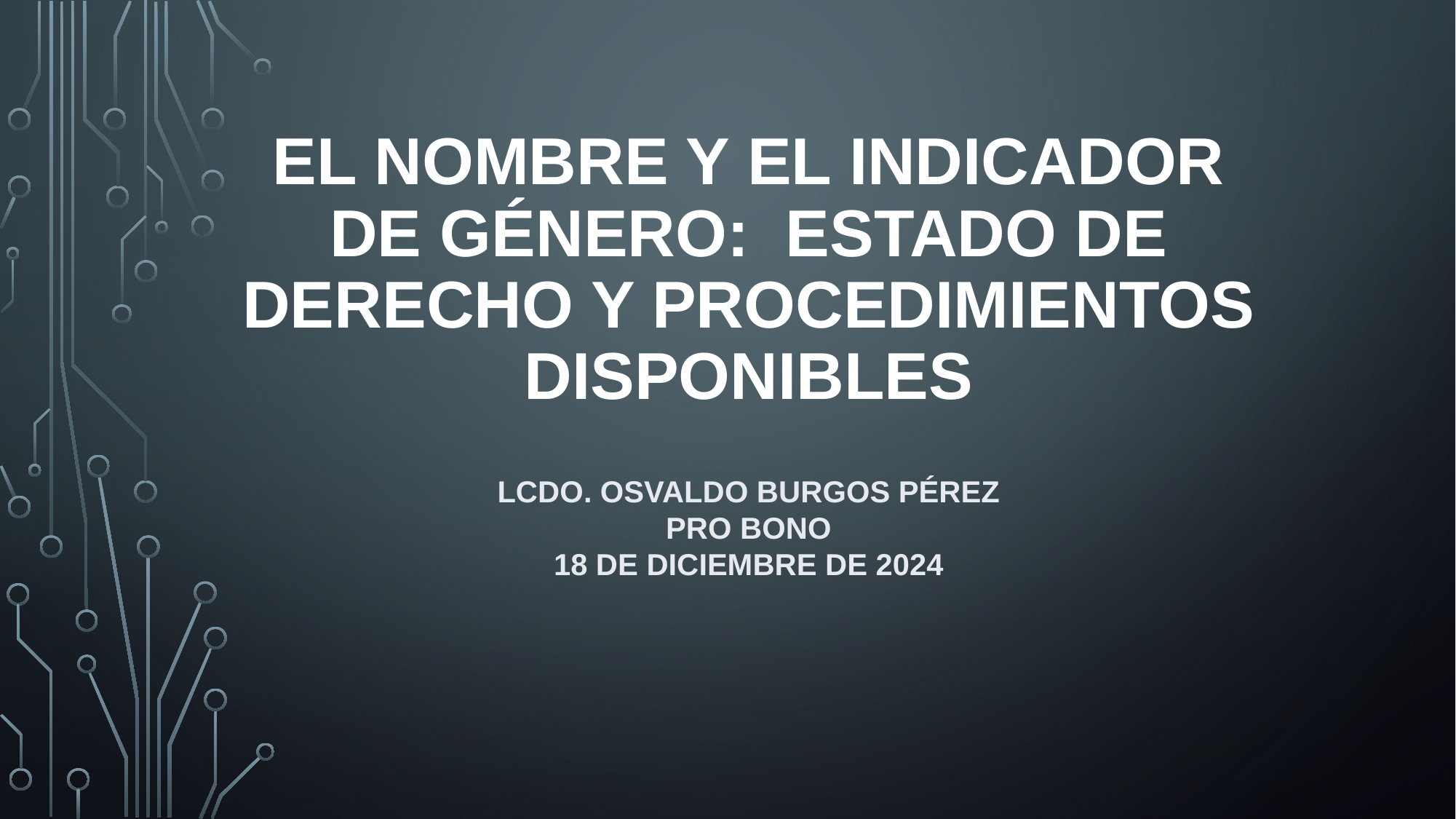

# EL NOMBRE Y EL INDICADOR DE GéNERO:  ESTADO DE DERECHO Y PROCEDIMIENTOS DISPONIBLES

LCDO. Osvaldo Burgos Pérez
Pro bono
18 de diciembre de 2024